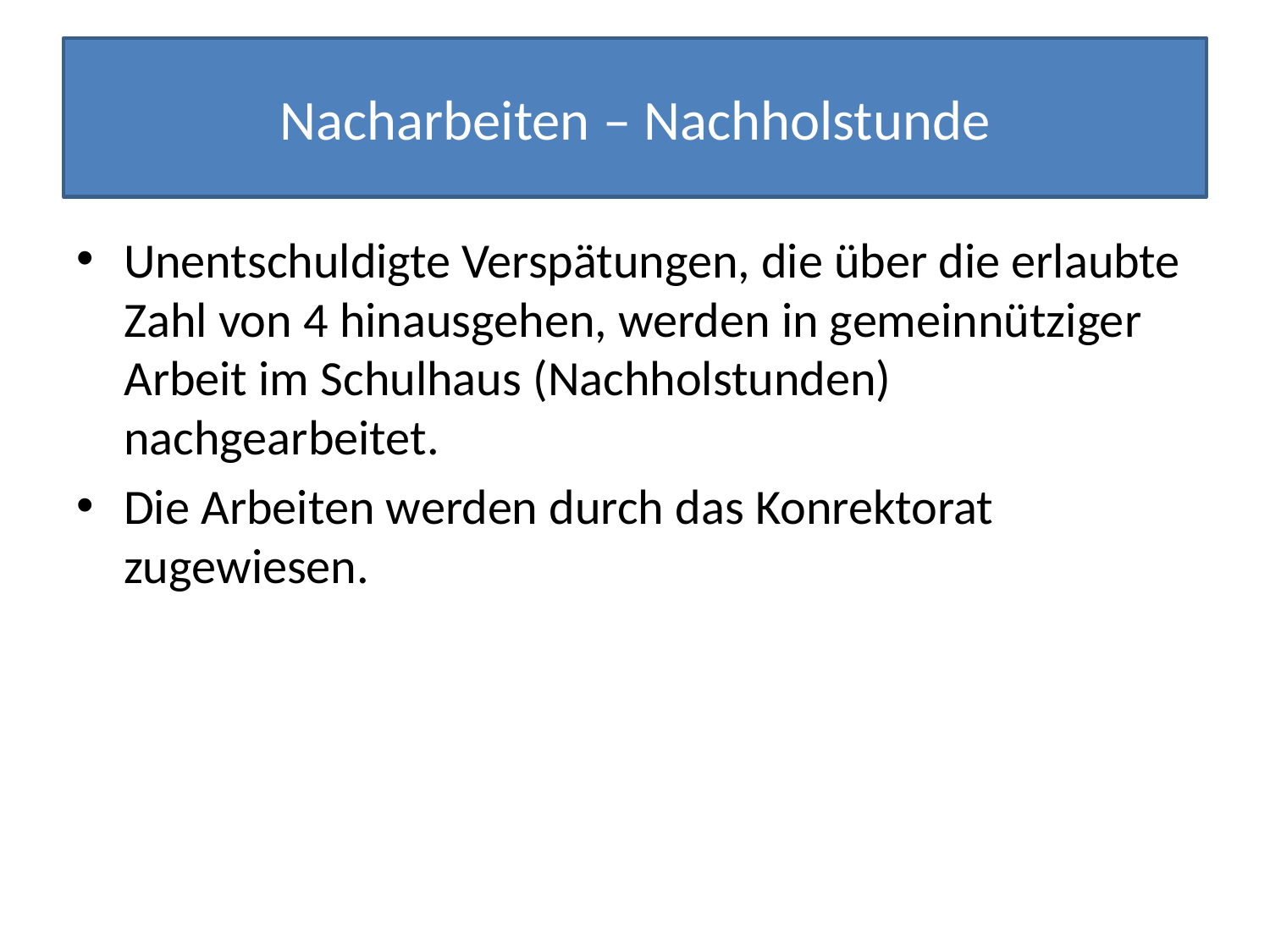

# Nacharbeiten – Nachholstunde
Unentschuldigte Verspätungen, die über die erlaubte Zahl von 4 hinausgehen, werden in gemeinnütziger Arbeit im Schulhaus (Nachholstunden) nachgearbeitet.
Die Arbeiten werden durch das Konrektorat zugewiesen.